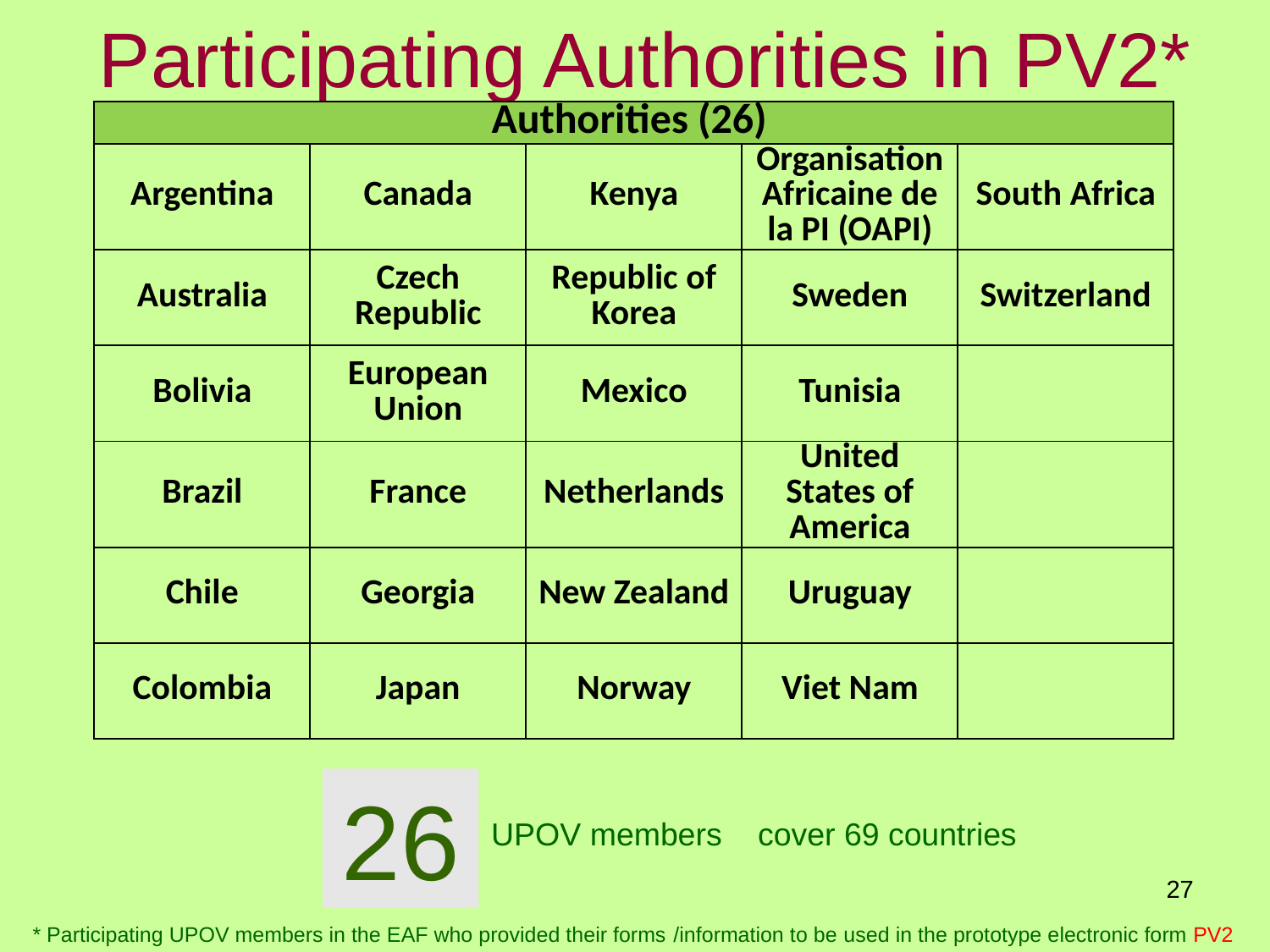

# Participating Authorities in PV2*
| Authorities (26) |  |  |  |  |
| --- | --- | --- | --- | --- |
| Argentina | Canada | Kenya | Organisation Africaine de la PI (OAPI) | South Africa |
| Australia | Czech Republic | Republic of Korea | Sweden | Switzerland |
| Bolivia | European Union | Mexico | Tunisia |  |
| Brazil | France | Netherlands | United States of America |  |
| Chile | Georgia | New Zealand | Uruguay |  |
| Colombia | Japan | Norway | Viet Nam |  |
26
UPOV members cover 69 countries
27
* Participating UPOV members in the EAF who provided their forms /information to be used in the prototype electronic form PV2